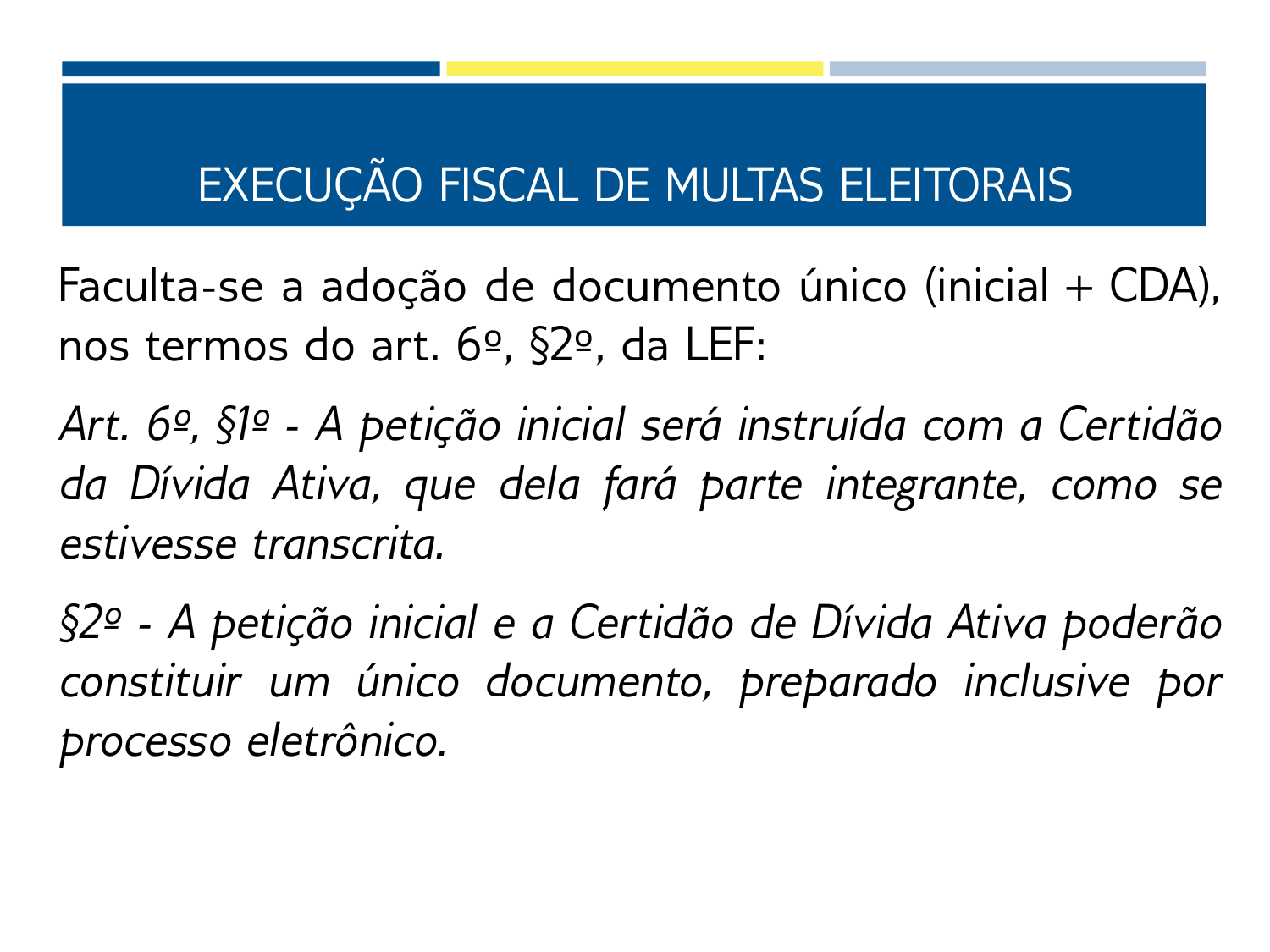

# EXECUÇÃO FISCAL DE MULTAS ELEITORAIS
Faculta-se a adoção de documento único (inicial + CDA), nos termos do art. 6º, §2º, da LEF:
Art. 6º, §1º - A petição inicial será instruída com a Certidão da Dívida Ativa, que dela fará parte integrante, como se estivesse transcrita.
§2º - A petição inicial e a Certidão de Dívida Ativa poderão constituir um único documento, preparado inclusive por processo eletrônico.